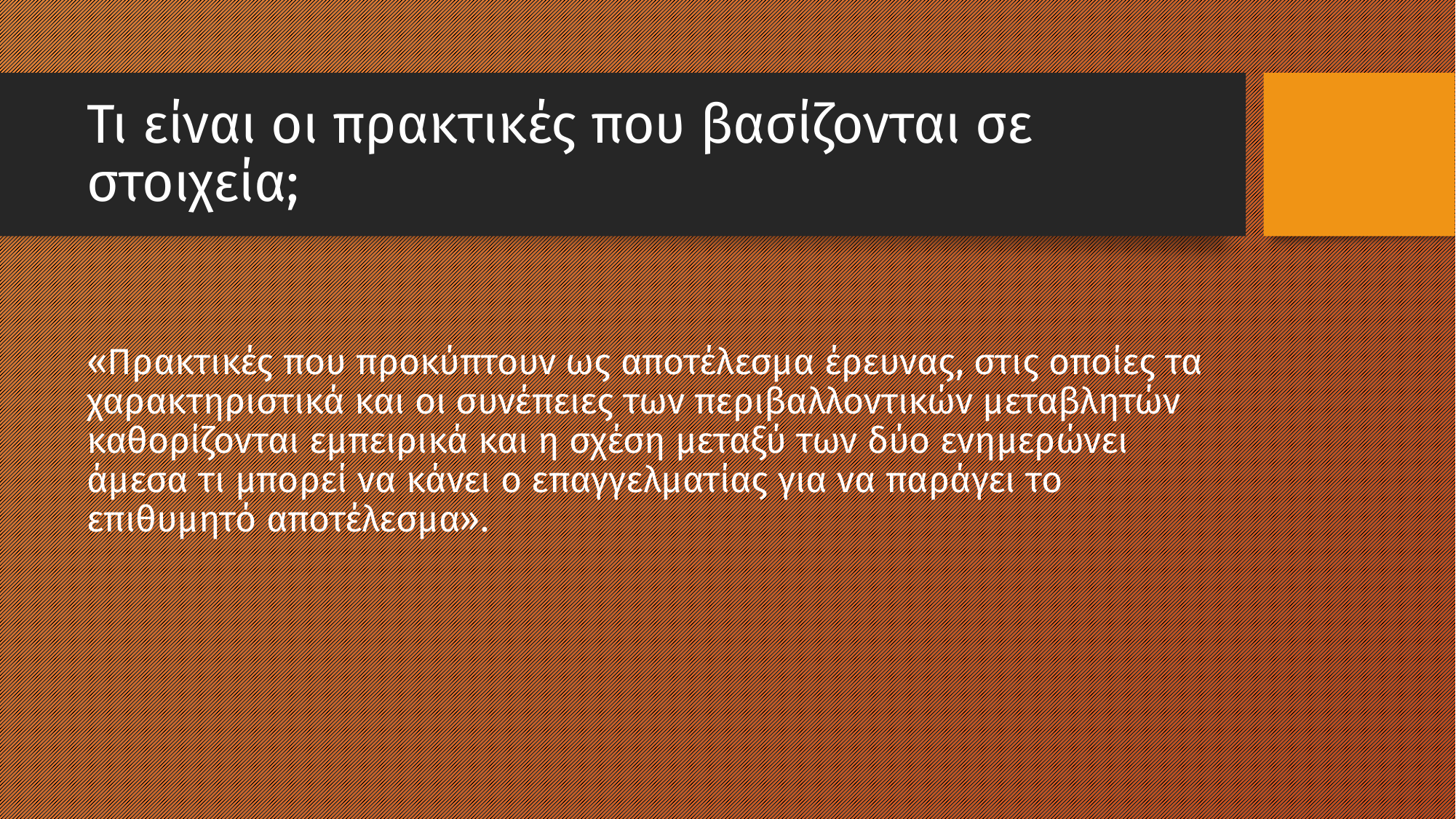

# Τι είναι οι πρακτικές που βασίζονται σε στοιχεία;

«Πρακτικές που προκύπτουν ως αποτέλεσμα έρευνας, στις οποίες τα χαρακτηριστικά και οι συνέπειες των περιβαλλοντικών μεταβλητών καθορίζονται εμπειρικά και η σχέση μεταξύ των δύο ενημερώνει άμεσα τι μπορεί να κάνει ο επαγγελματίας για να παράγει το επιθυμητό αποτέλεσμα».